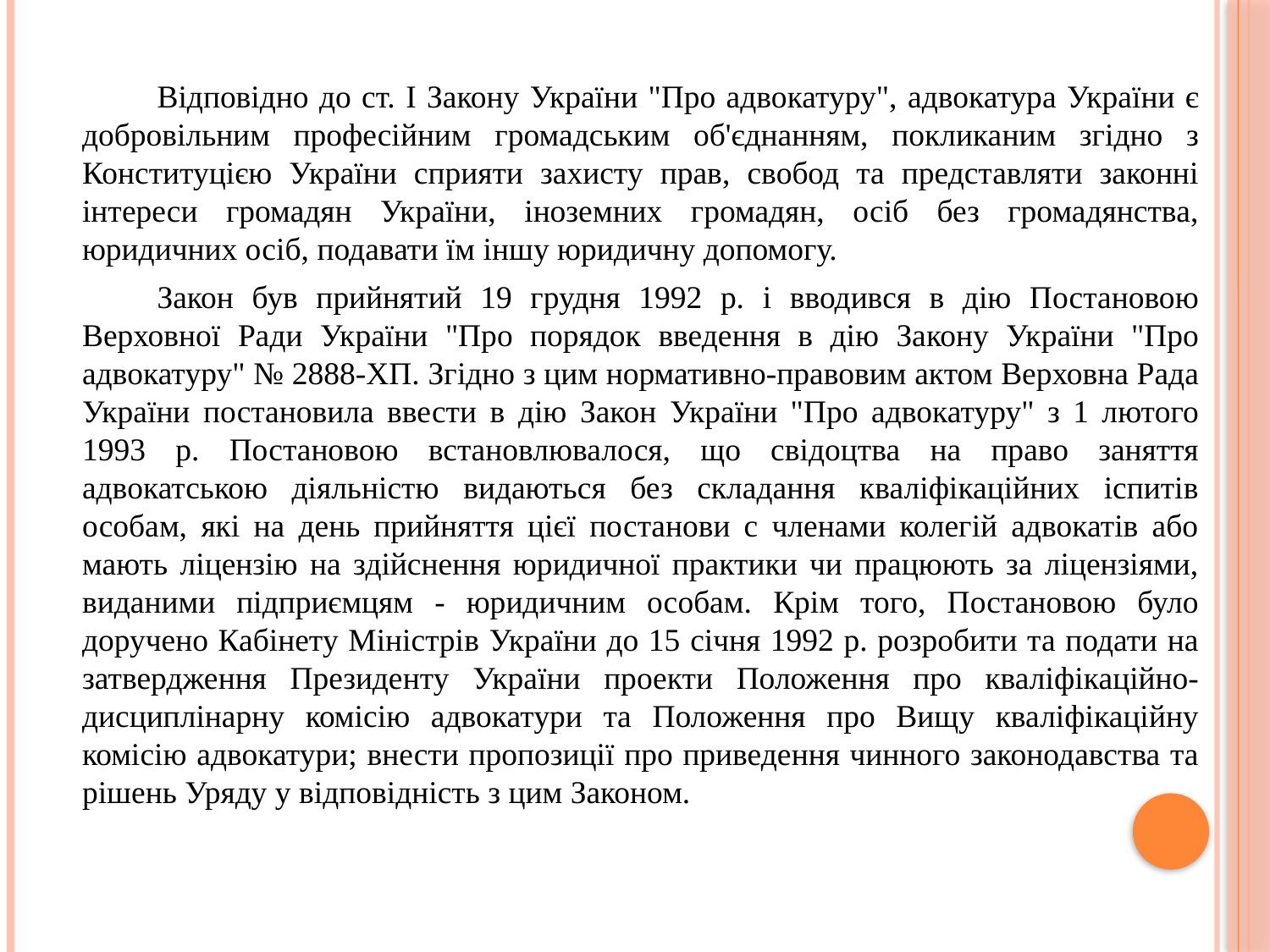

Відповідно до ст. І Закону України "Про адвокатуру", адвокатура України є добровільним професійним громадським об'єднанням, покликаним згідно з Конституцією України сприяти захисту прав, свобод та представляти законні інтереси громадян України, іноземних громадян, осіб без громадянства, юридичних осіб, подавати їм іншу юридичну допомогу.
Закон був прийнятий 19 грудня 1992 р. і вводився в дію Постановою Верховної Ради України "Про порядок введення в дію Закону України "Про адвокатуру" № 2888-ХП. Згідно з цим нормативно-правовим актом Верховна Рада України постановила ввести в дію Закон України "Про адвокатуру" з 1 лютого 1993 р. Постановою встановлювалося, що свідоцтва на право заняття адвокатською діяльністю видаються без складання кваліфікаційних іспитів особам, які на день прийняття цієї постанови с членами колегій адвокатів або мають ліцензію на здійснення юридичної практики чи працюють за ліцензіями, виданими підприємцям - юридичним особам. Крім того, Постановою було доручено Кабінету Міністрів України до 15 січня 1992 р. розробити та подати на затвердження Президенту України проекти Положення про кваліфікаційно-дисциплінарну комісію адвокатури та Положення про Вищу кваліфікаційну комісію адвокатури; внести пропозиції про приведення чинного законодавства та рішень Уряду у відповідність з цим Законом.